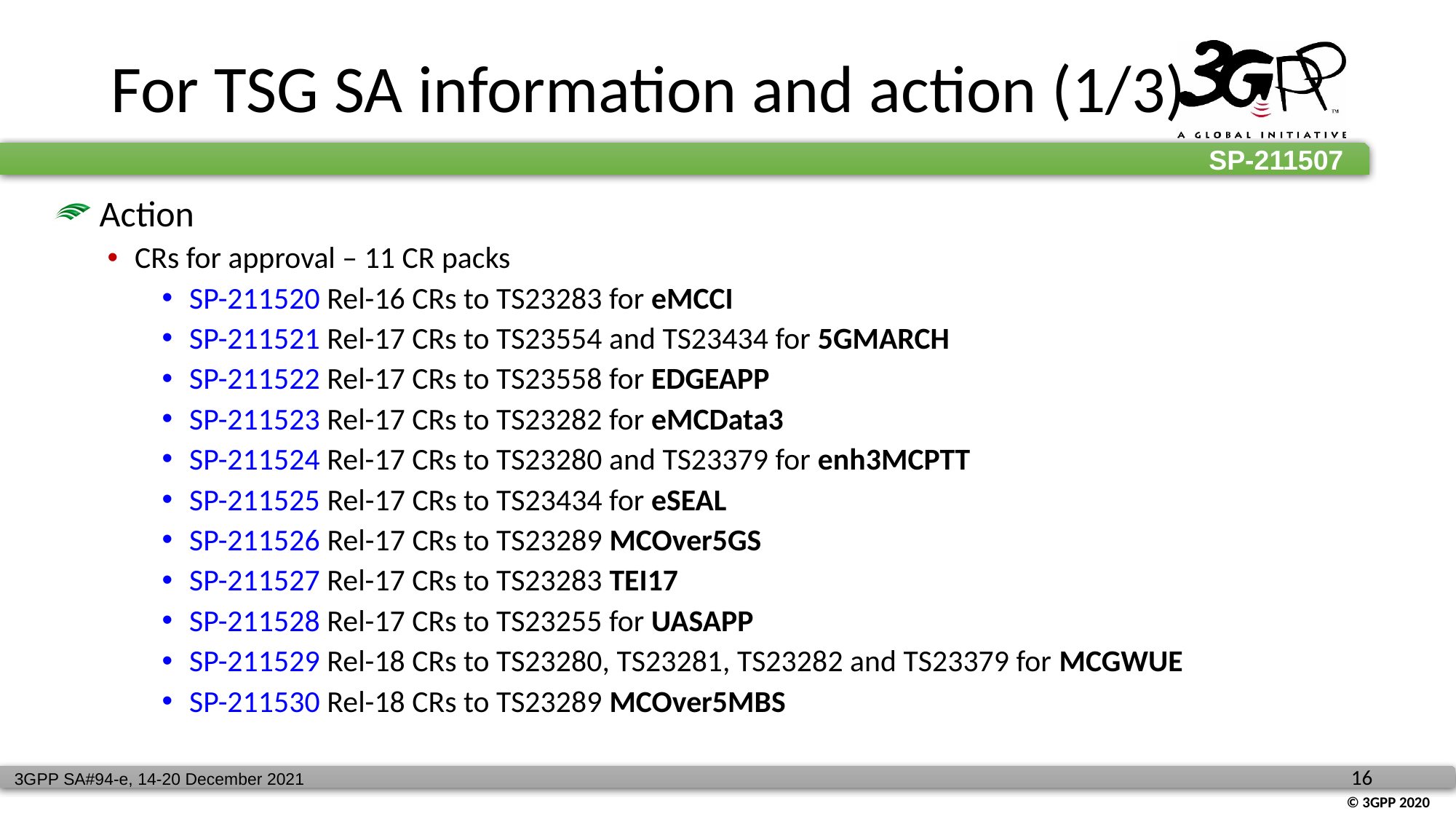

# For TSG SA information and action (1/3)
 Action
CRs for approval – 11 CR packs
SP-211520 Rel-16 CRs to TS23283 for eMCCI
SP-211521 Rel-17 CRs to TS23554 and TS23434 for 5GMARCH
SP-211522 Rel-17 CRs to TS23558 for EDGEAPP
SP-211523 Rel-17 CRs to TS23282 for eMCData3
SP-211524 Rel-17 CRs to TS23280 and TS23379 for enh3MCPTT
SP-211525 Rel-17 CRs to TS23434 for eSEAL
SP-211526 Rel-17 CRs to TS23289 MCOver5GS
SP-211527 Rel-17 CRs to TS23283 TEI17
SP-211528 Rel-17 CRs to TS23255 for UASAPP
SP-211529 Rel-18 CRs to TS23280, TS23281, TS23282 and TS23379 for MCGWUE
SP-211530 Rel-18 CRs to TS23289 MCOver5MBS